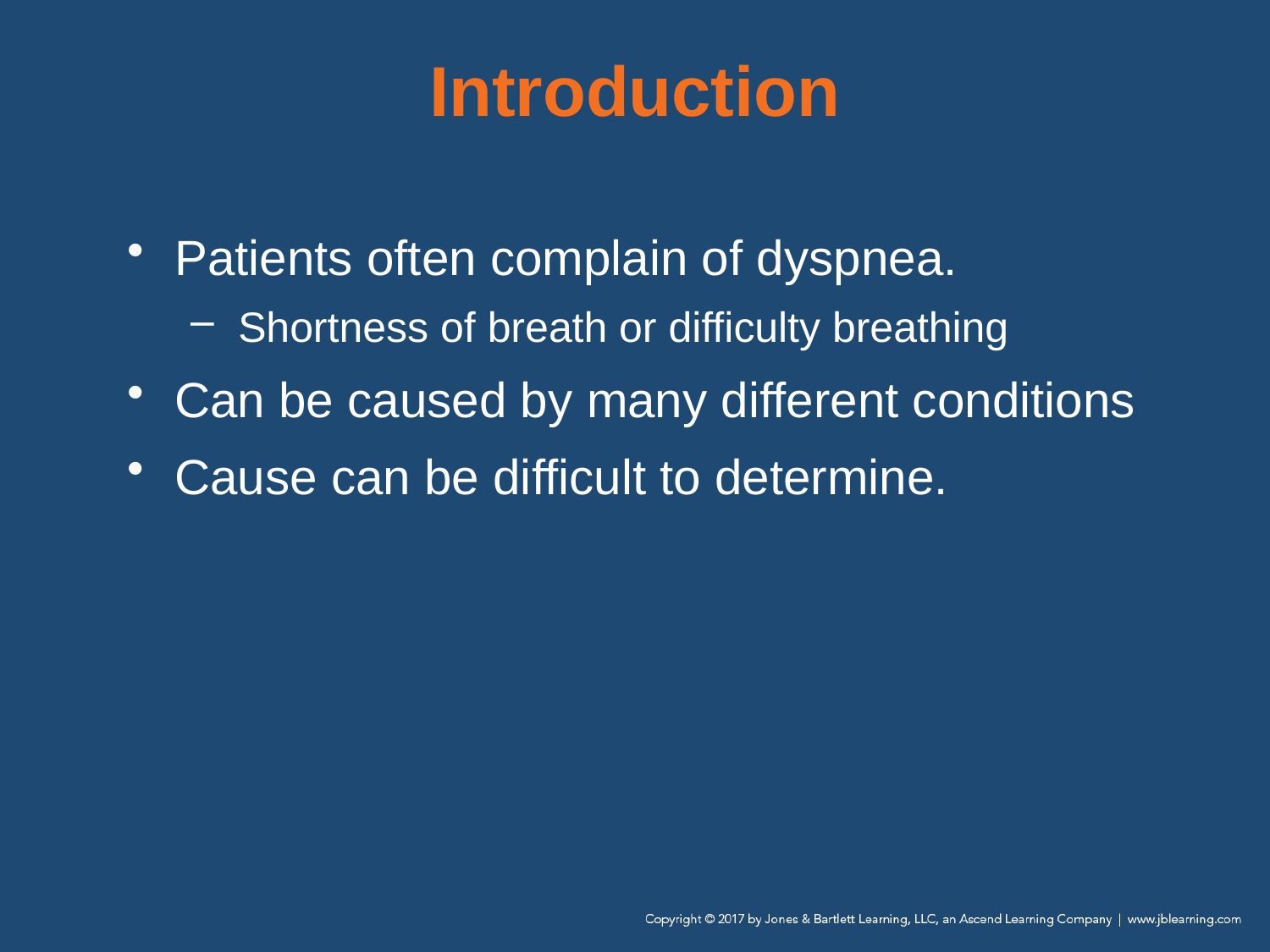

# Introduction
Patients often complain of dyspnea.
Shortness of breath or difficulty breathing
Can be caused by many different conditions
Cause can be difficult to determine.